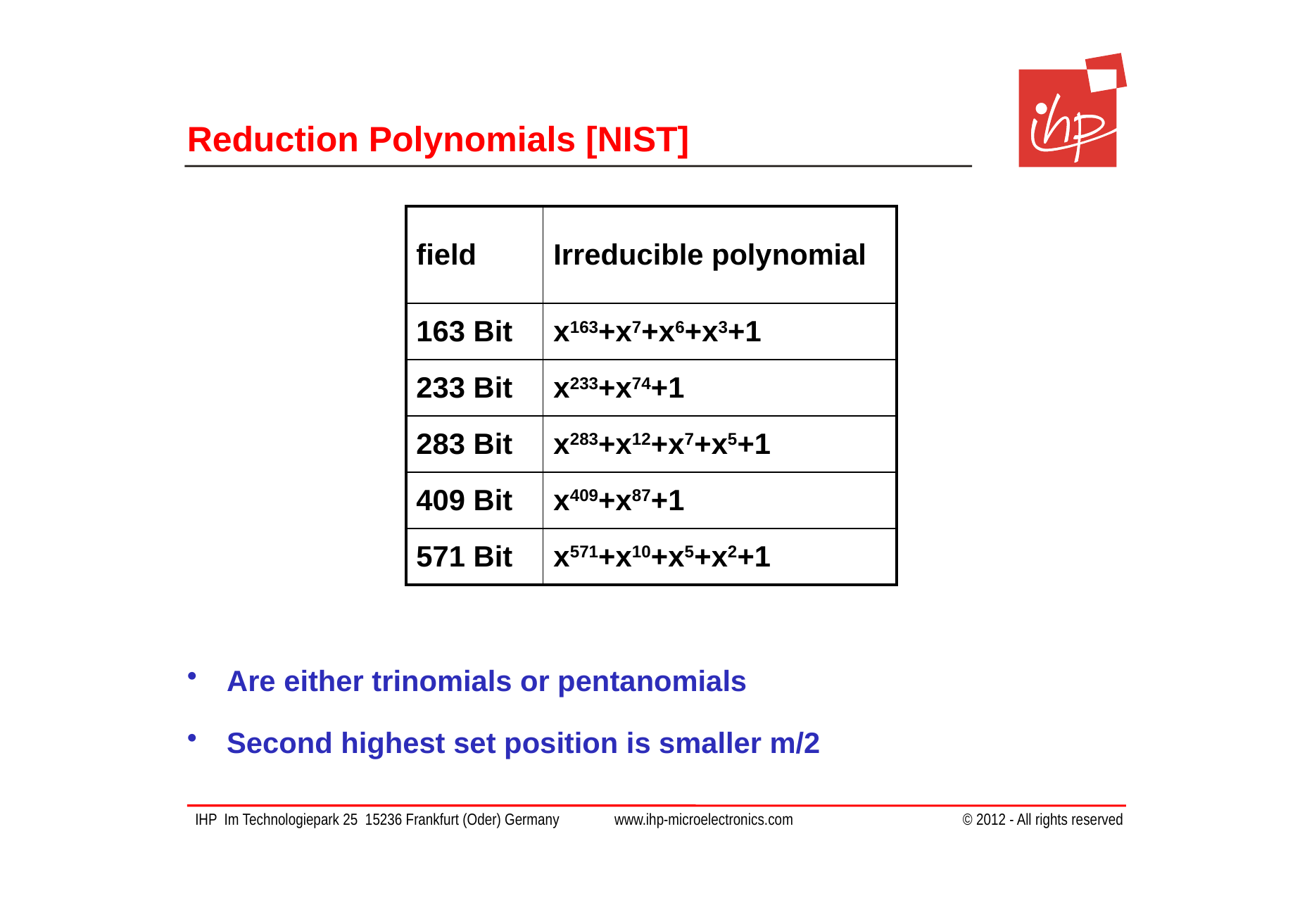

Reduction Polynomials [NIST]
| field | Irreducible polynomial |
| --- | --- |
| 163 Bit | x163+x7+x6+x3+1 |
| 233 Bit | x233+x74+1 |
| 283 Bit | x283+x12+x7+x5+1 |
| 409 Bit | x409+x87+1 |
| 571 Bit | x571+x10+x5+x2+1 |

Are either trinomials or pentanomials

Second highest set position is smaller m/2